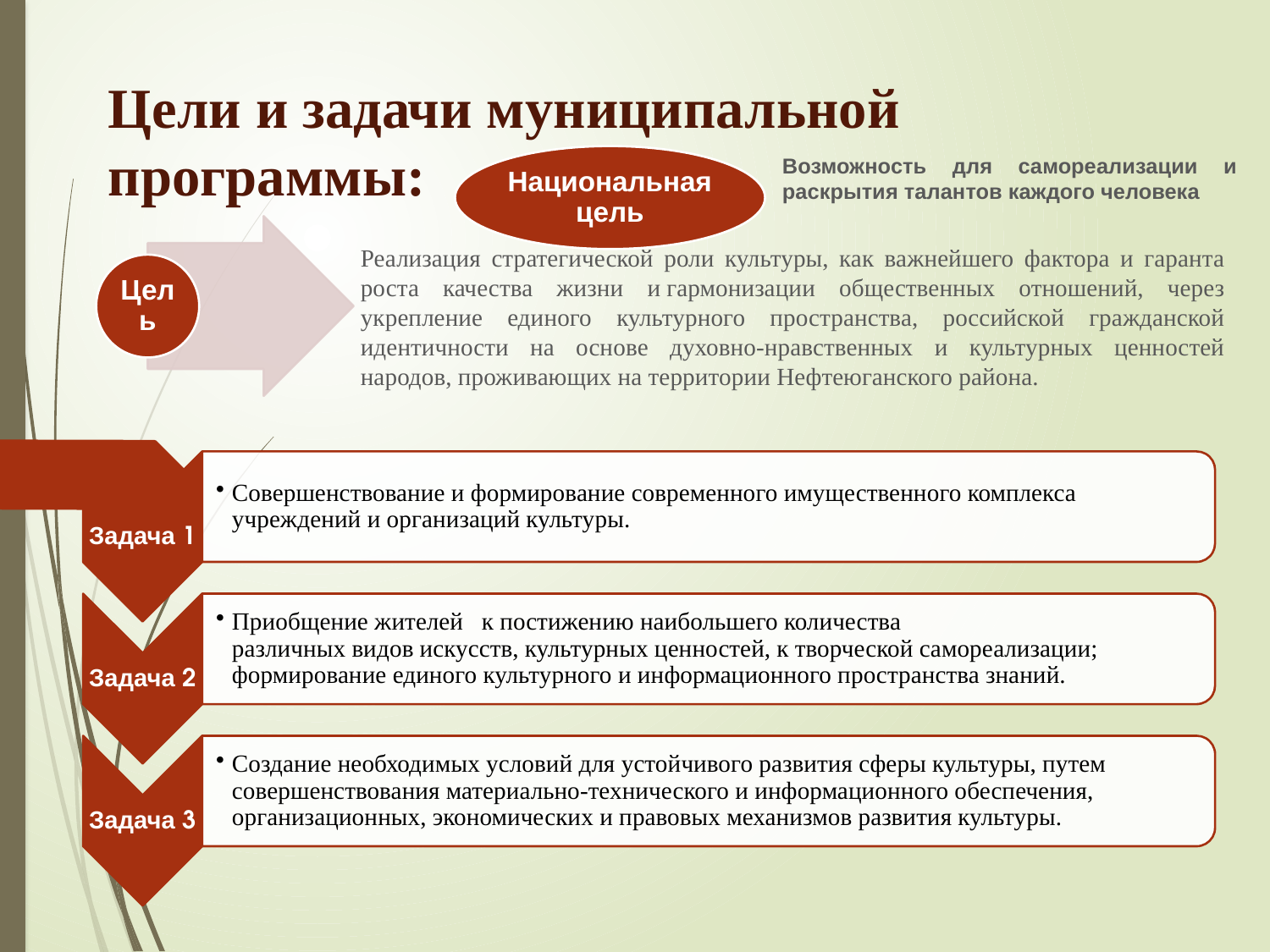

# Цели и задачи муниципальной программы:
Возможность для самореализации и раскрытия талантов каждого человека

Национальная цель

Цель
Реализация стратегической роли культуры, как важнейшего фактора и гаранта роста качества жизни и гармонизации общественных отношений, через укрепление единого культурного пространства, российской гражданской идентичности на основе духовно-нравственных и культурных ценностей народов, проживающих на территории Нефтеюганского района.
Задача 1
Совершенствование и формирование современного имущественного комплекса учреждений и организаций культуры.
Задача 2
Приобщение жителей   к постижению наибольшего количества
различных видов искусств, культурных ценностей, к творческой самореализации; формирование единого культурного и информационного пространства знаний.
Задача 3
Создание необходимых условий для устойчивого развития сферы культуры, путем совершенствования материально-технического и информационного обеспечения, организационных, экономических и правовых механизмов развития культуры.